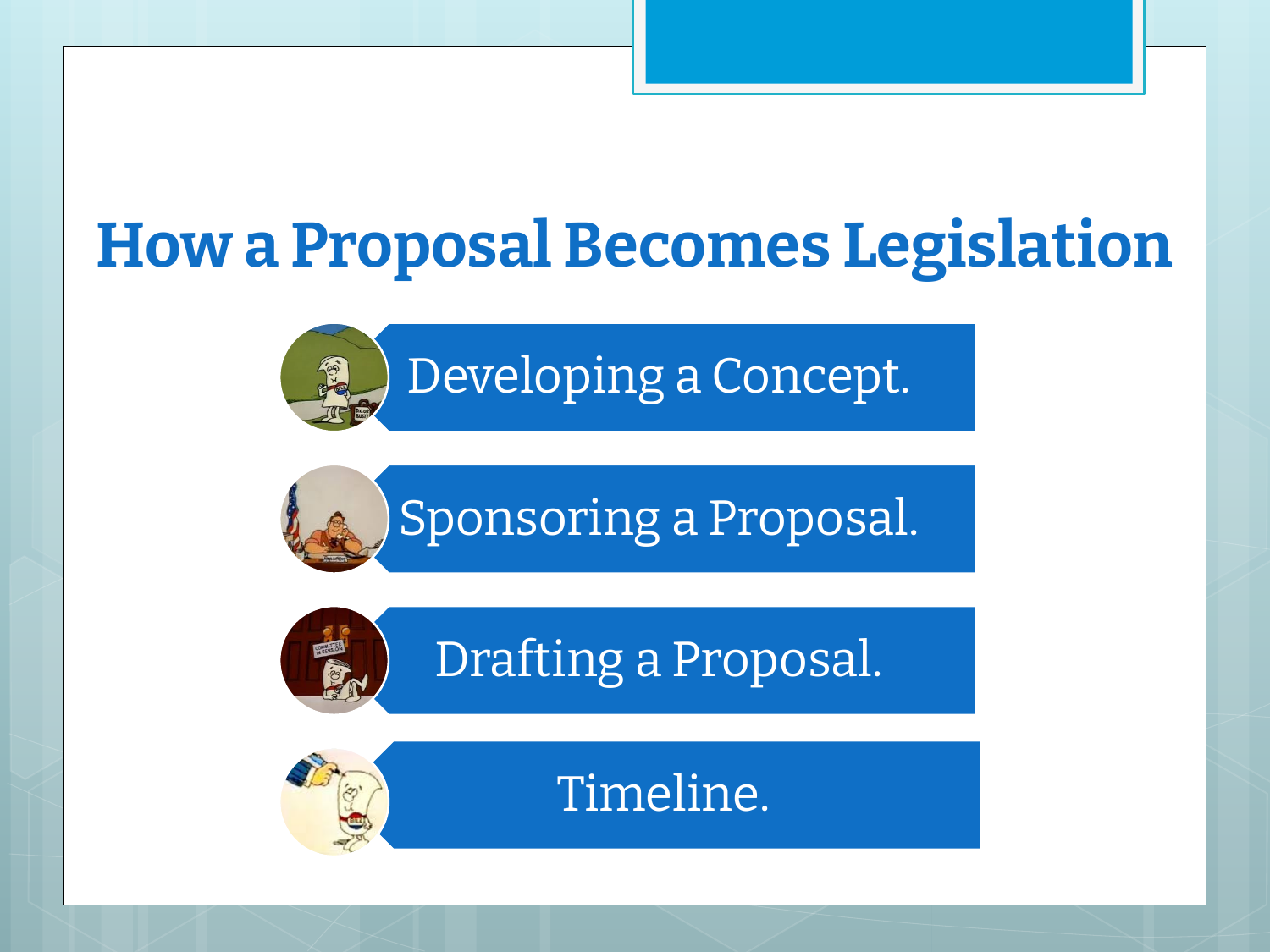

# How a Proposal Becomes Legislation
Developing a Concept.
Sponsoring a Proposal.
Drafting a Proposal.
Timeline.